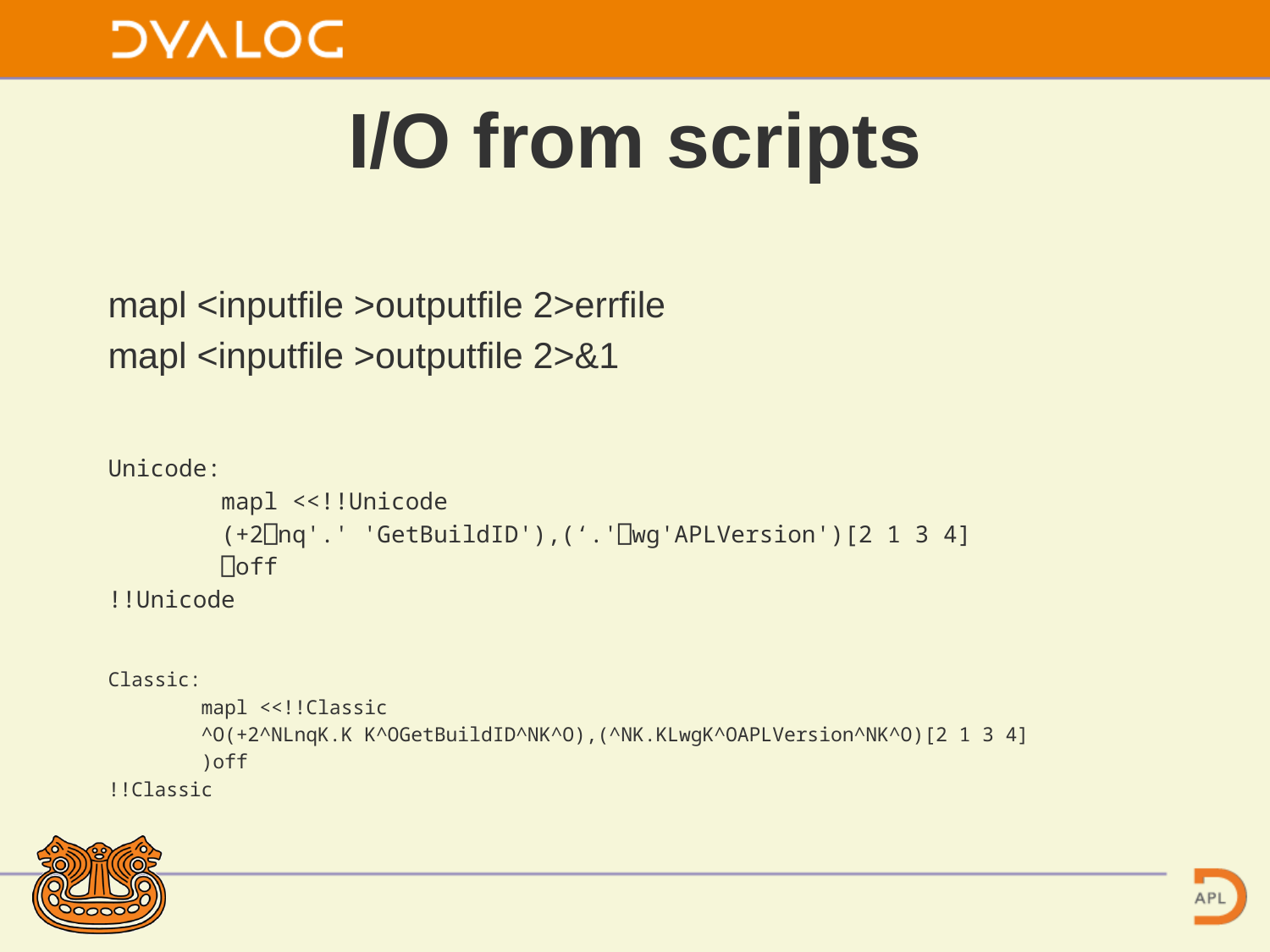

# I/O from scripts
mapl <inputfile >outputfile 2>errfile
mapl <inputfile >outputfile 2>&1

Unicode:
        mapl <<!!Unicode
        (+2⎕nq'.' 'GetBuildID'),(‘.'⎕wg'APLVersion')[2 1 3 4]
        ⎕off
!!Unicode

Classic:
        mapl <<!!Classic
        ^O(+2^NLnqK.K K^OGetBuildID^NK^O),(^NK.KLwgK^OAPLVersion^NK^O)[2 1 3 4]
        )off
!!Classic